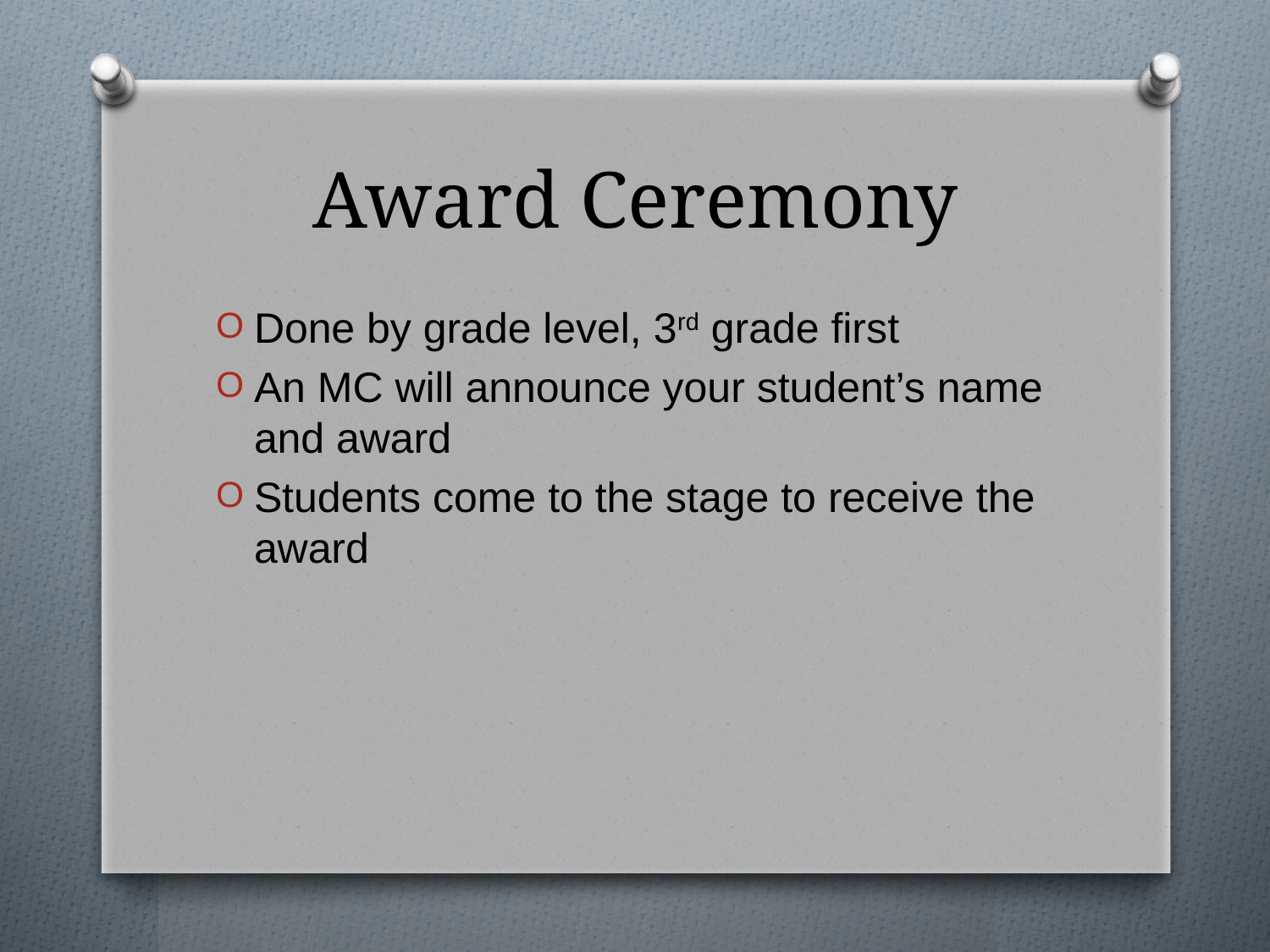

# Award Ceremony
Done by grade level, 3rd grade first
An MC will announce your student’s name and award
Students come to the stage to receive the award